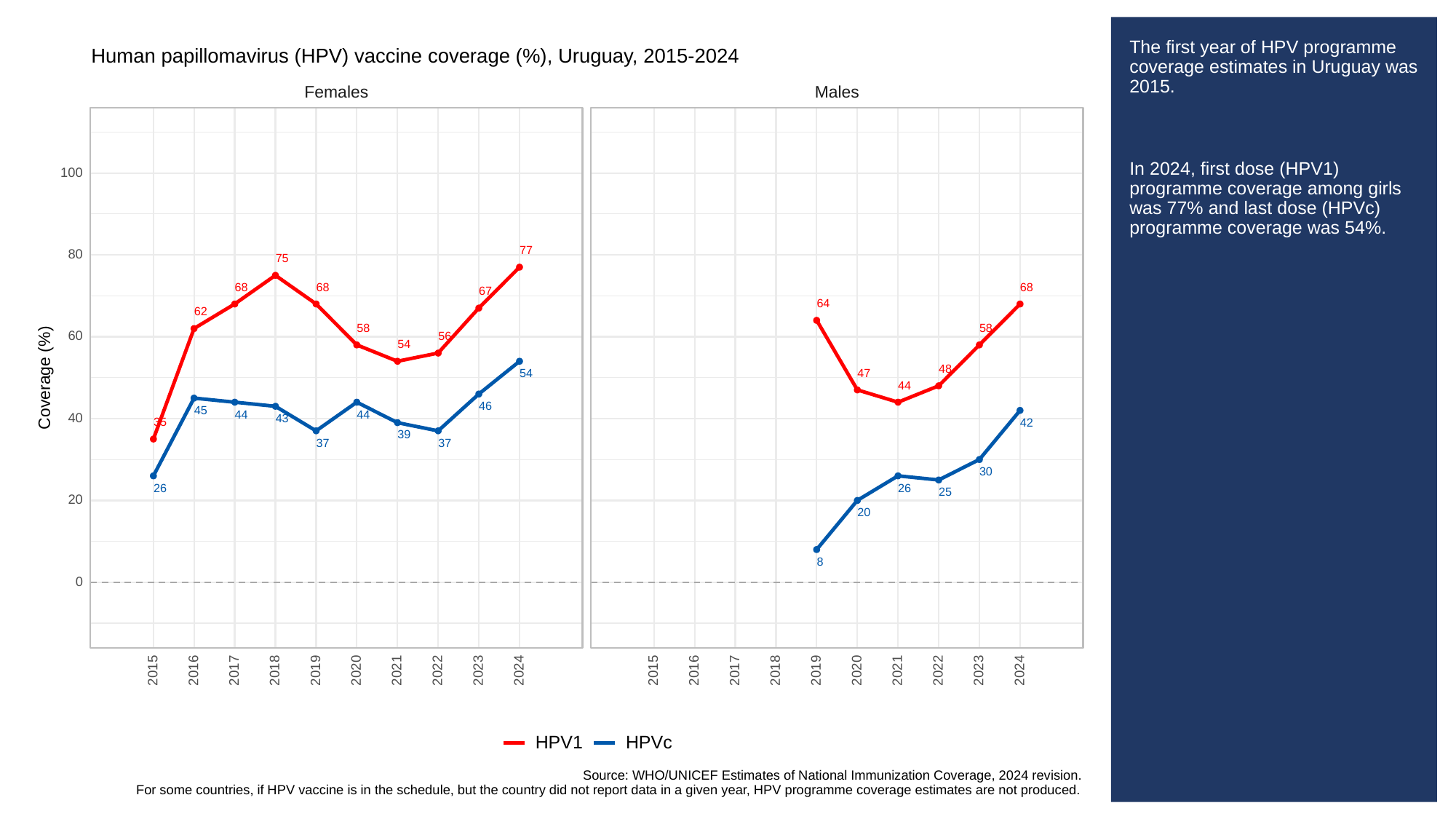

# The first year of HPV programme coverage estimates in Uruguay was 2015.

In 2024, first dose (HPV1) programme coverage among girls was 77% and last dose (HPVc) programme coverage was 54%.

Human papillomavirus (HPV) vaccine coverage (%), Uruguay, 2015-2024
Females
Males

100

77
80

75

68
68
68
67

64

62

58
58

60
56

54

48
47
54
Coverage (%)

44

46

45

44
44
40
43
35

42

39

37
37

30

26
26
25
20

20

8
0

2023
2023
2015
2016
2017
2018
2019
2020
2021
2022
2024
2015
2016
2017
2018
2019
2020
2021
2022
2024
HPVc
HPV1

Source: WHO/UNICEF Estimates of National Immunization Coverage, 2024 revision.
For some countries, if HPV vaccine is in the schedule, but the country did not report data in a given year, HPV programme coverage estimates are not produced.